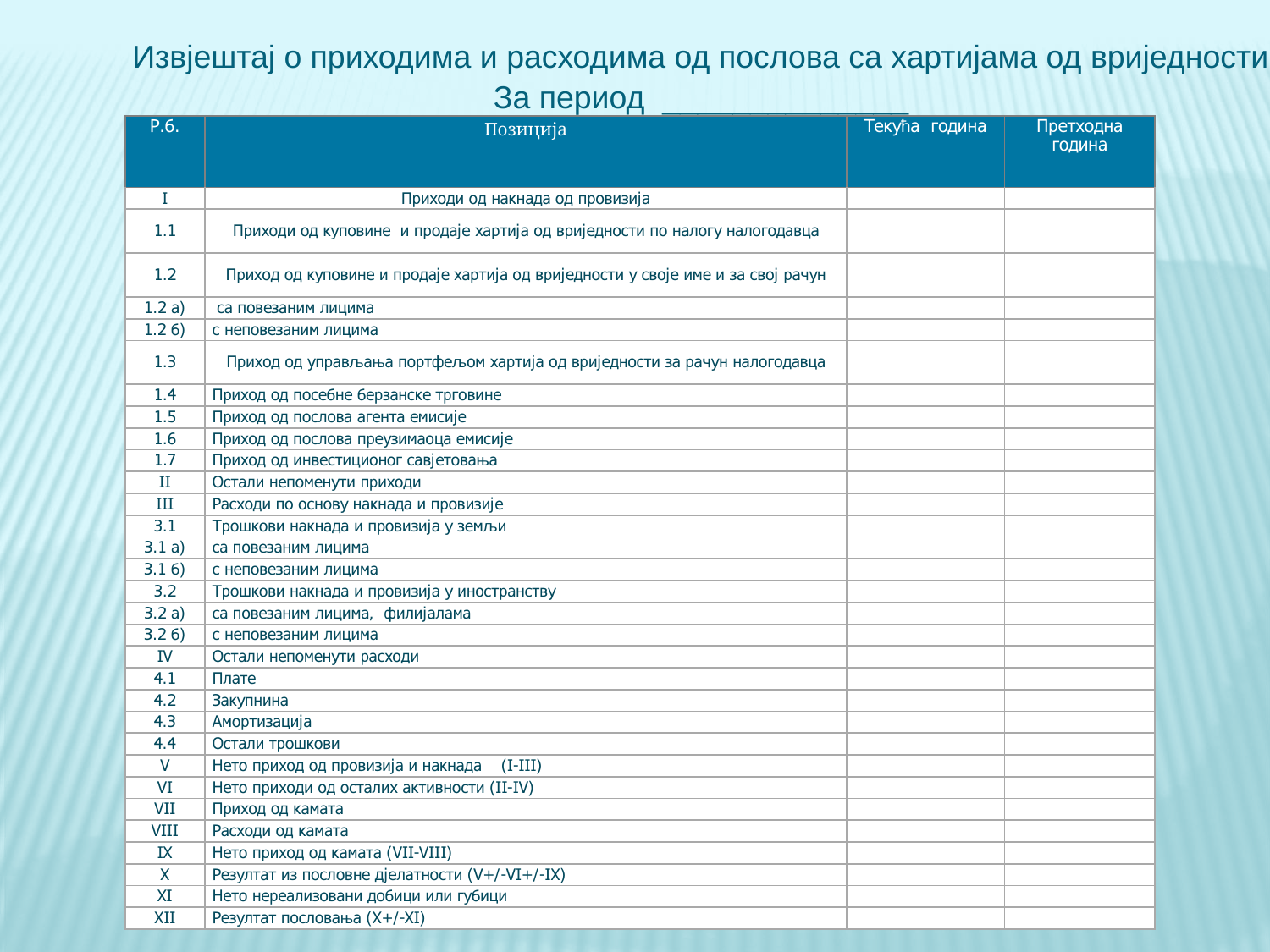

Извјештај о приходима и расходима од послова са хартијама од вриједности
За период  ______________
| Р.б. | Позиција | Текућа година | Претходна година |
| --- | --- | --- | --- |
| I | Приходи од накнада од провизија |  |  |
| 1.1 | Приходи од куповине и продаје хартија од вриједности по налогу налогодавца |  |  |
| 1.2 | Приход од куповине и продаје хартија од вриједности у своје име и за свој рачун |  |  |
| 1.2 a) | са повезаним лицима |  |  |
| 1.2 б) | с неповезаним лицима |  |  |
| 1.3 | Приход од управљања портфељом хартија од вриједности за рачун налогодавца |  |  |
| 1.4 | Приход од посебне берзанске трговине |  |  |
| 1.5 | Приход од послова агента емисије |  |  |
| 1.6 | Приход од послова преузимаоца емисије |  |  |
| 1.7 | Приход од инвестиционог савјетовања |  |  |
| II | Остали непоменути приходи |  |  |
| III | Расходи по основу накнада и провизије |  |  |
| 3.1 | Трошкови накнада и провизија у земљи |  |  |
| 3.1 a) | са повезаним лицима |  |  |
| 3.1 б) | с неповезаним лицима |  |  |
| 3.2 | Трошкови накнада и провизија у иностранству |  |  |
| 3.2 a) | са повезаним лицима, филијалама |  |  |
| 3.2 б) | с неповезаним лицима |  |  |
| IV | Остали непоменути расходи |  |  |
| 4.1 | Плате |  |  |
| 4.2 | Закупнина |  |  |
| 4.3 | Амортизација |  |  |
| 4.4 | Остали трошкови |  |  |
| V | Нето приход од провизија и накнада (I-III) |  |  |
| VI | Нето приходи од осталих активности (II-IV) |  |  |
| VII | Приход од камата |  |  |
| VIII | Расходи од камата |  |  |
| IX | Нето приход од камата (VII-VIII) |  |  |
| X | Резултат из пословне дјелатности (V+/-VI+/-IX) |  |  |
| XI | Нето нереализовани добици или губици |  |  |
| XII | Резултат пословања (X+/-XI) |  |  |